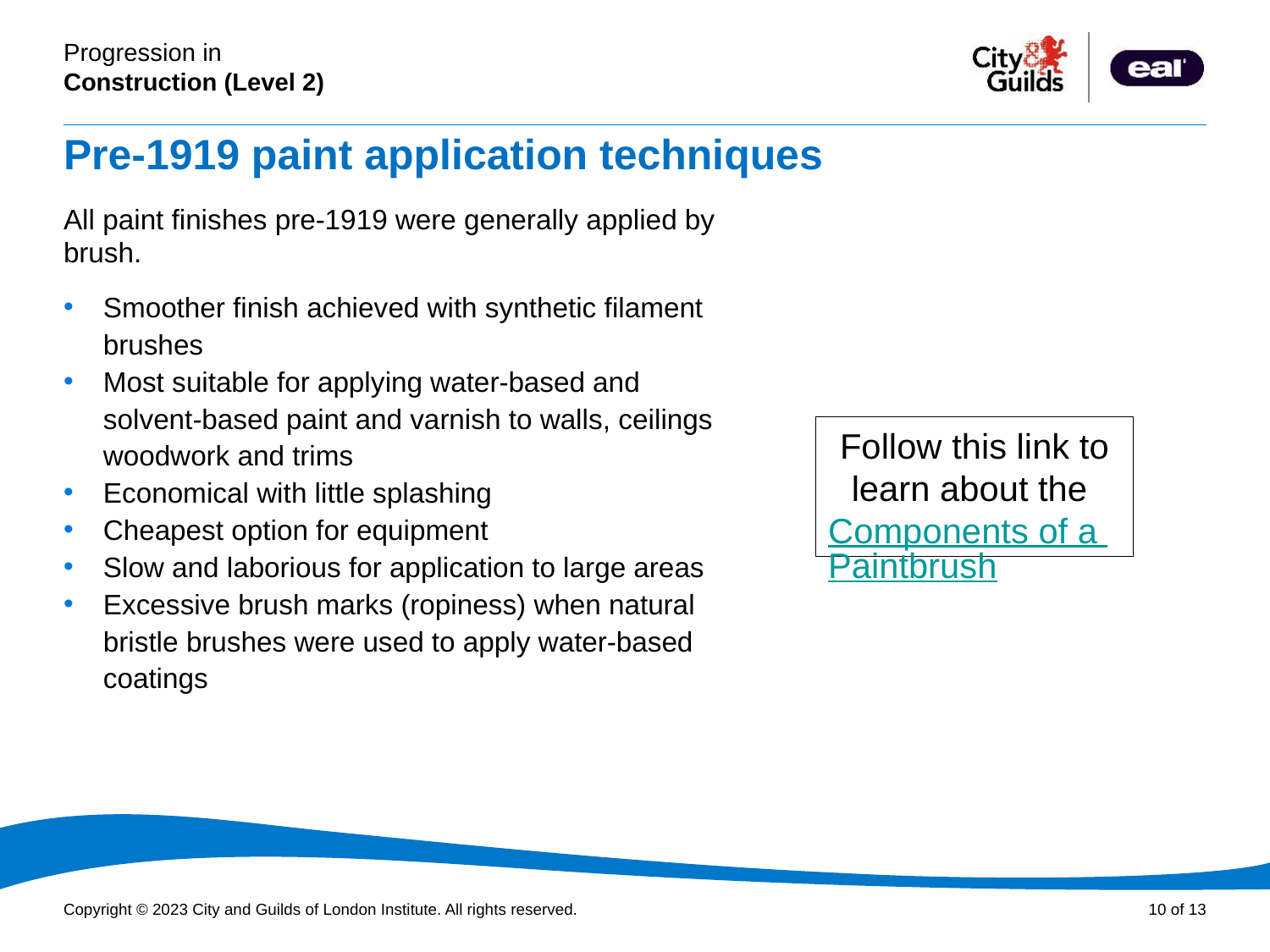

# Pre-1919 paint application techniques
All paint finishes pre-1919 were generally applied by brush.
Smoother finish achieved with synthetic filament brushes
Most suitable for applying water-based and solvent-based paint and varnish to walls, ceilings woodwork and trims
Economical with little splashing
Cheapest option for equipment
Slow and laborious for application to large areas
Excessive brush marks (ropiness) when natural bristle brushes were used to apply water-based coatings

Follow this link to learn about the Components of a Paintbrush